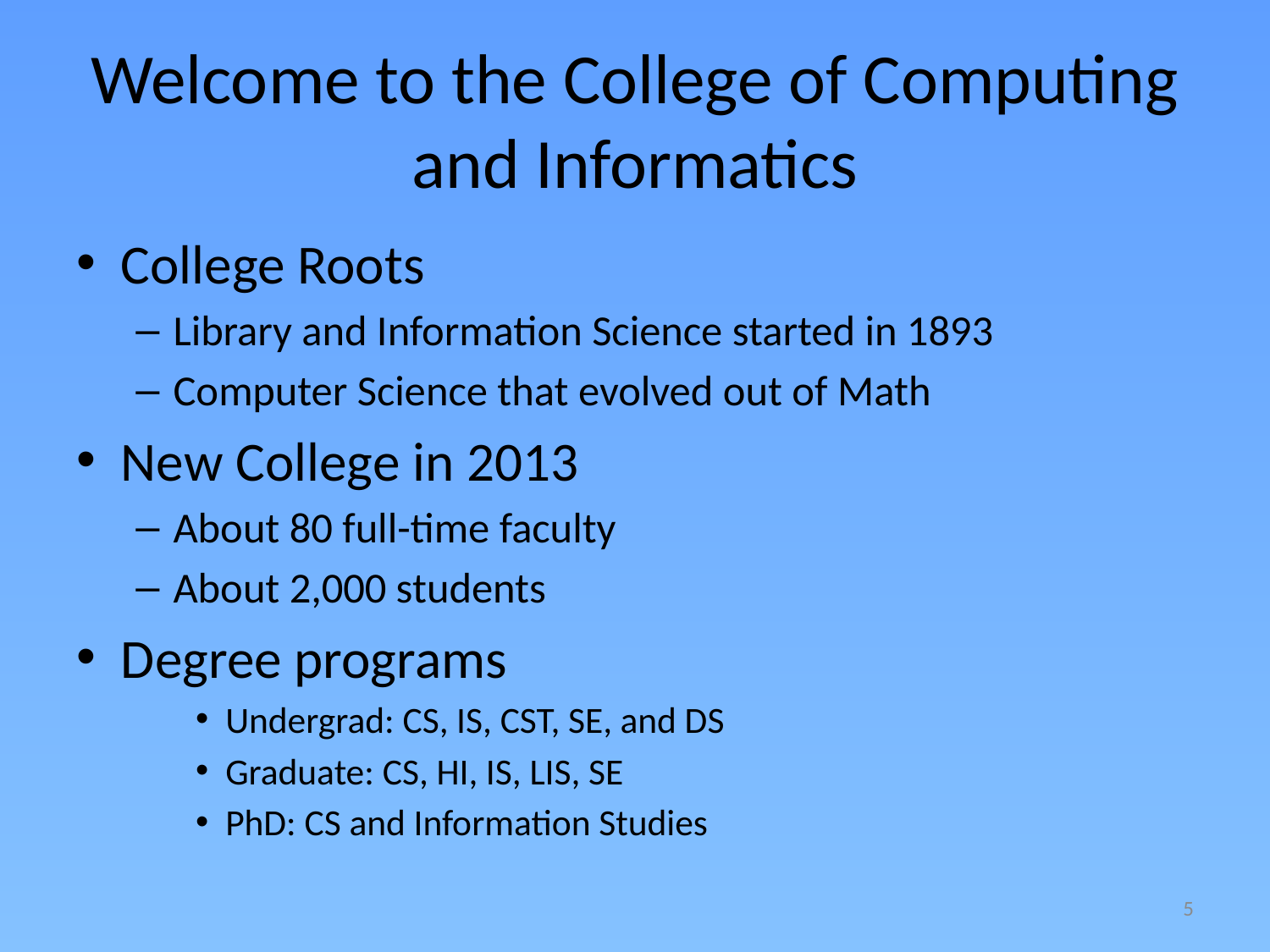

# Welcome to the College of Computing and Informatics
College Roots
Library and Information Science started in 1893
Computer Science that evolved out of Math
New College in 2013
About 80 full-time faculty
About 2,000 students
Degree programs
Undergrad: CS, IS, CST, SE, and DS
Graduate: CS, HI, IS, LIS, SE
PhD: CS and Information Studies

5